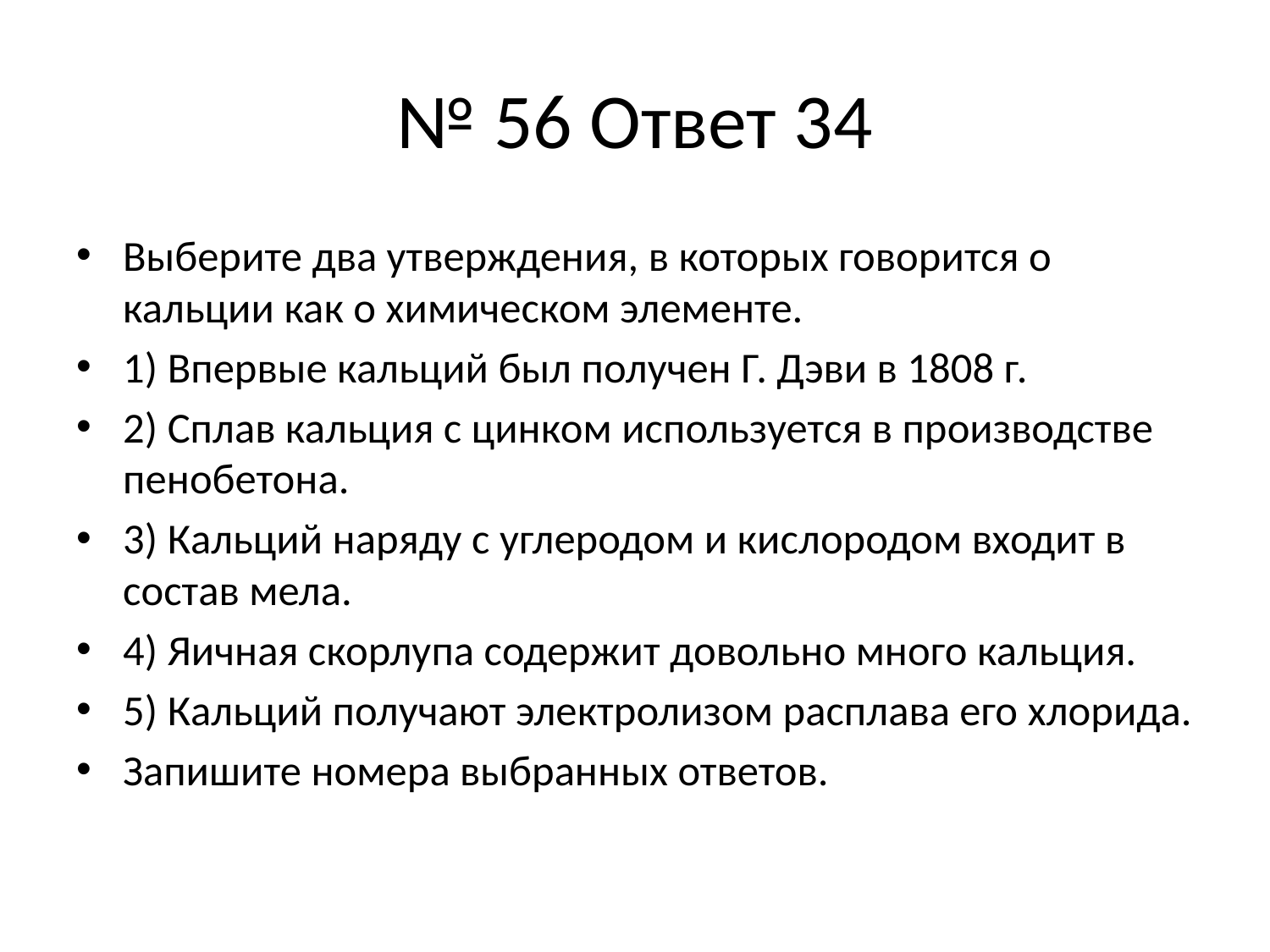

# № 56 Ответ 34
Выберите два утверждения, в которых говорится о кальции как о химическом элементе.
1) Впервые кальций был получен Г. Дэви в 1808 г.
2) Сплав кальция с цинком используется в производстве пенобетона.
3) Кальций наряду с углеродом и кислородом входит в состав мела.
4) Яичная скорлупа содержит довольно много кальция.
5) Кальций получают электролизом расплава его хлорида.
Запишите номера выбранных ответов.